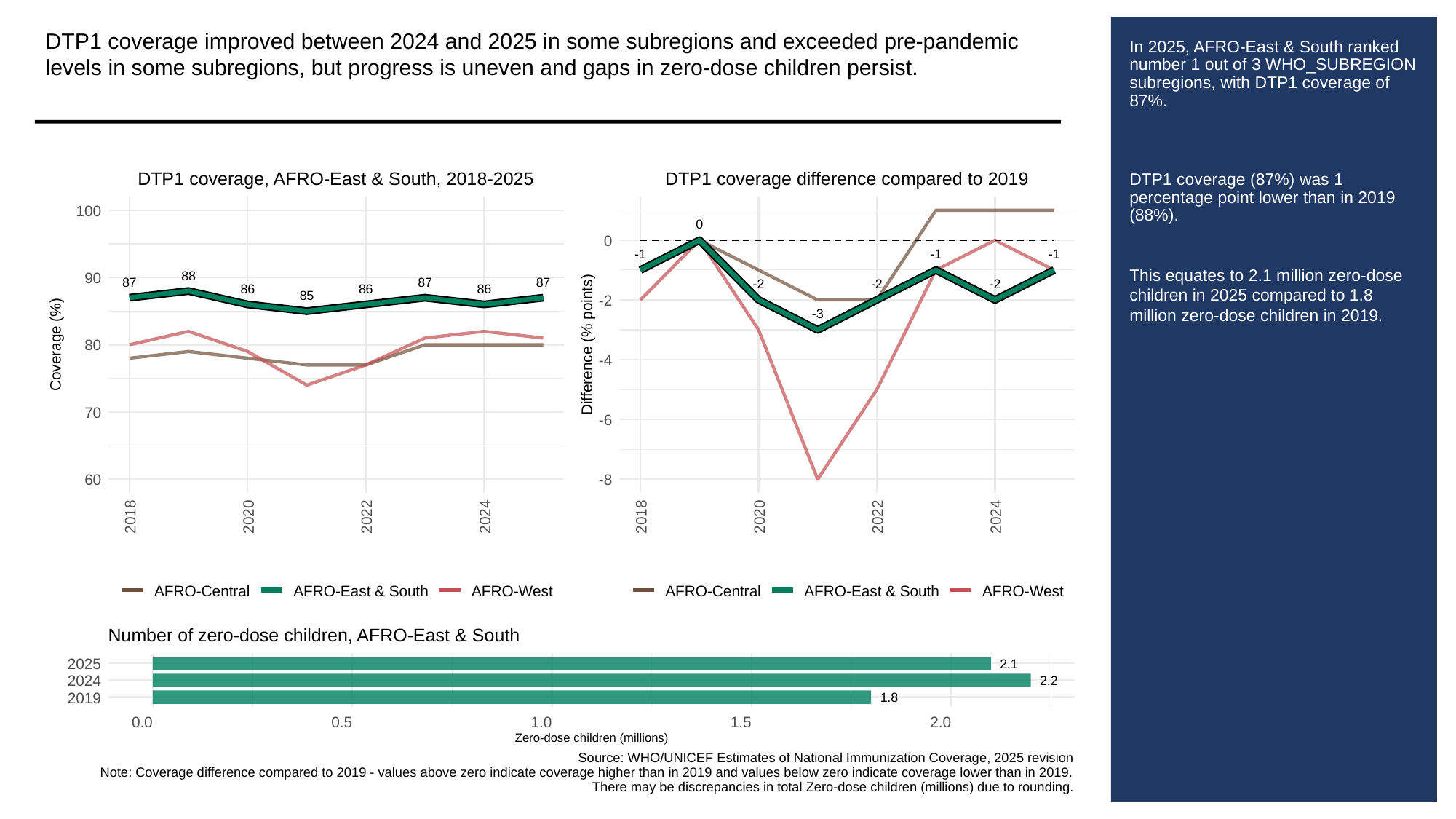

DTP1 coverage improved between 2024 and 2025 in some subregions and exceeded pre-pandemic levels in some subregions, but progress is uneven and gaps in zero-dose children persist.
# In 2025, AFRO-East & South ranked number 1 out of 3 WHO_SUBREGION subregions, with DTP1 coverage of 87%.

DTP1 coverage (87%) was 1 percentage point lower than in 2019 (88%).

This equates to 2.1 million zero-dose children in 2025 compared to 1.8 million zero-dose children in 2019.

DTP1 coverage, AFRO-East & South, 2018-2025
DTP1 coverage difference compared to 2019

100

0
0

-1
-1
-1

88
90
87
87
87

-2
-2
-2
86
86
86
85

-2

-3

Coverage (%)
80
Difference (% points)

-4

70

-6

60
-8

2018
2020
2022
2024
2018
2020
2022
2024
AFRO-Central
AFRO-East & South
AFRO-West
AFRO-Central
AFRO-East & South
AFRO-West

Number of zero-dose children, AFRO-East & South

2025
2.1

2024
2.2

2019
1.8

0.0
0.5
1.0
1.5
2.0
Zero-dose children (millions)
Source: WHO/UNICEF Estimates of National Immunization Coverage, 2025 revision
Note: Coverage difference compared to 2019 - values above zero indicate coverage higher than in 2019 and values below zero indicate coverage lower than in 2019.
There may be discrepancies in total Zero-dose children (millions) due to rounding.